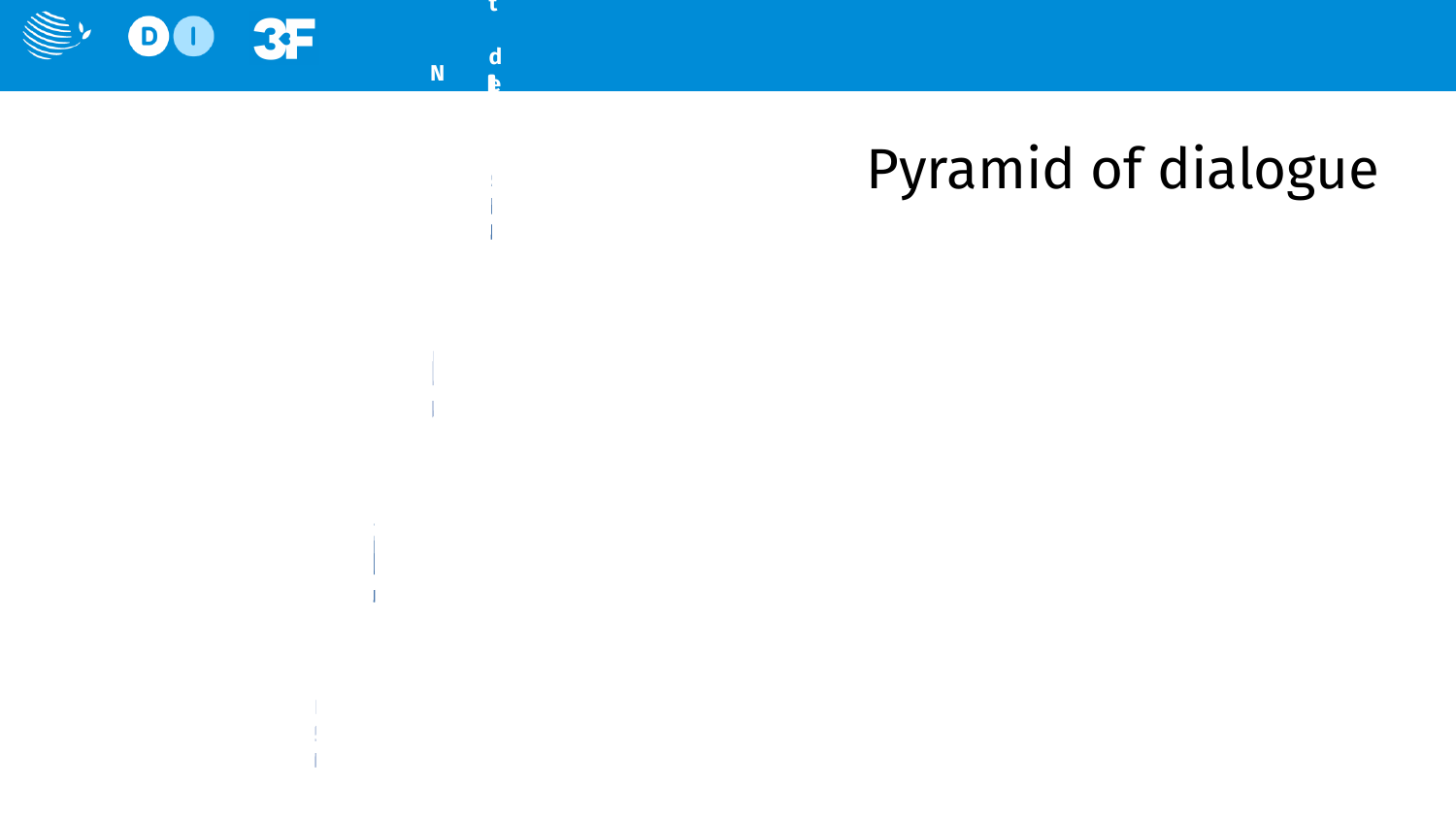

Negotiation Mechanism
Consultative Mechanism
Pyramid of dialogue